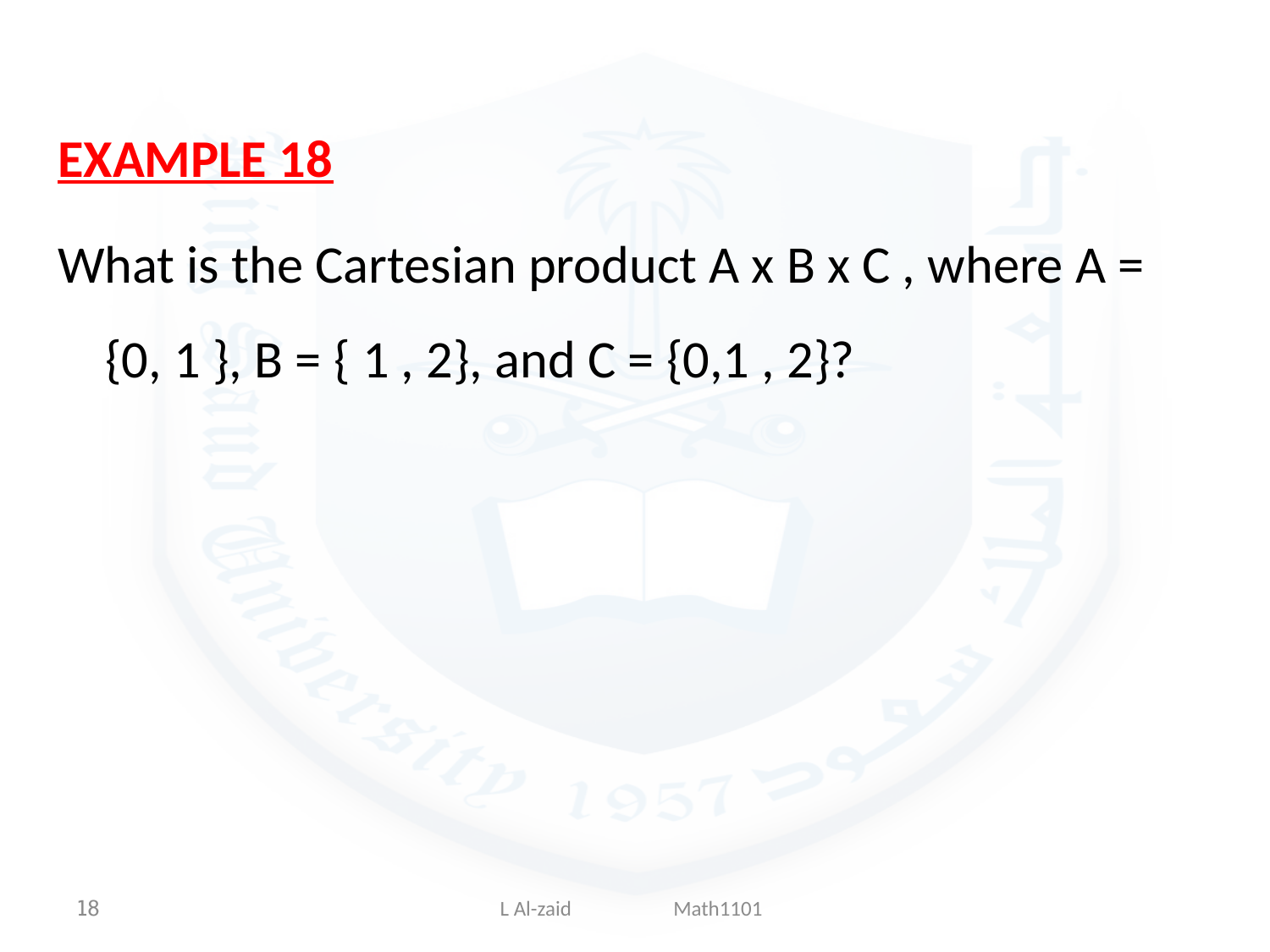

EXAMPLE 18
What is the Cartesian product A x B x C , where A = {0, 1 }, B = { 1 , 2}, and C = {0,1 , 2}?

18
 L Al-zaid                     Math1101